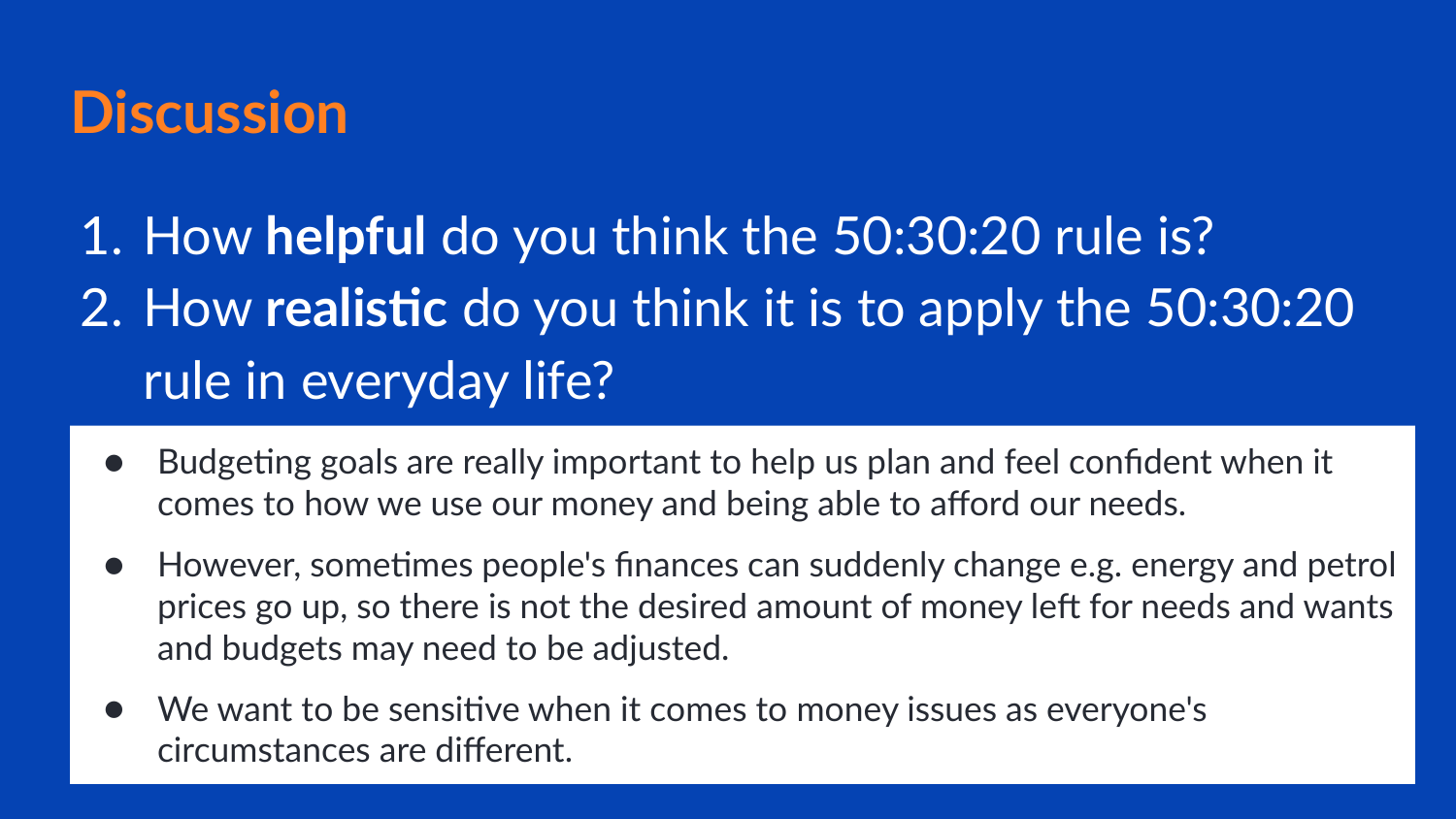

Discussion

How helpful do you think the 50:30:20 rule is?
How realistic do you think it is to apply the 50:30:20 rule in everyday life?

Budgeting goals are really important to help us plan and feel confident when it comes to how we use our money and being able to afford our needs.
However, sometimes people's finances can suddenly change e.g. energy and petrol prices go up, so there is not the desired amount of money left for needs and wants and budgets may need to be adjusted.
We want to be sensitive when it comes to money issues as everyone's circumstances are different.